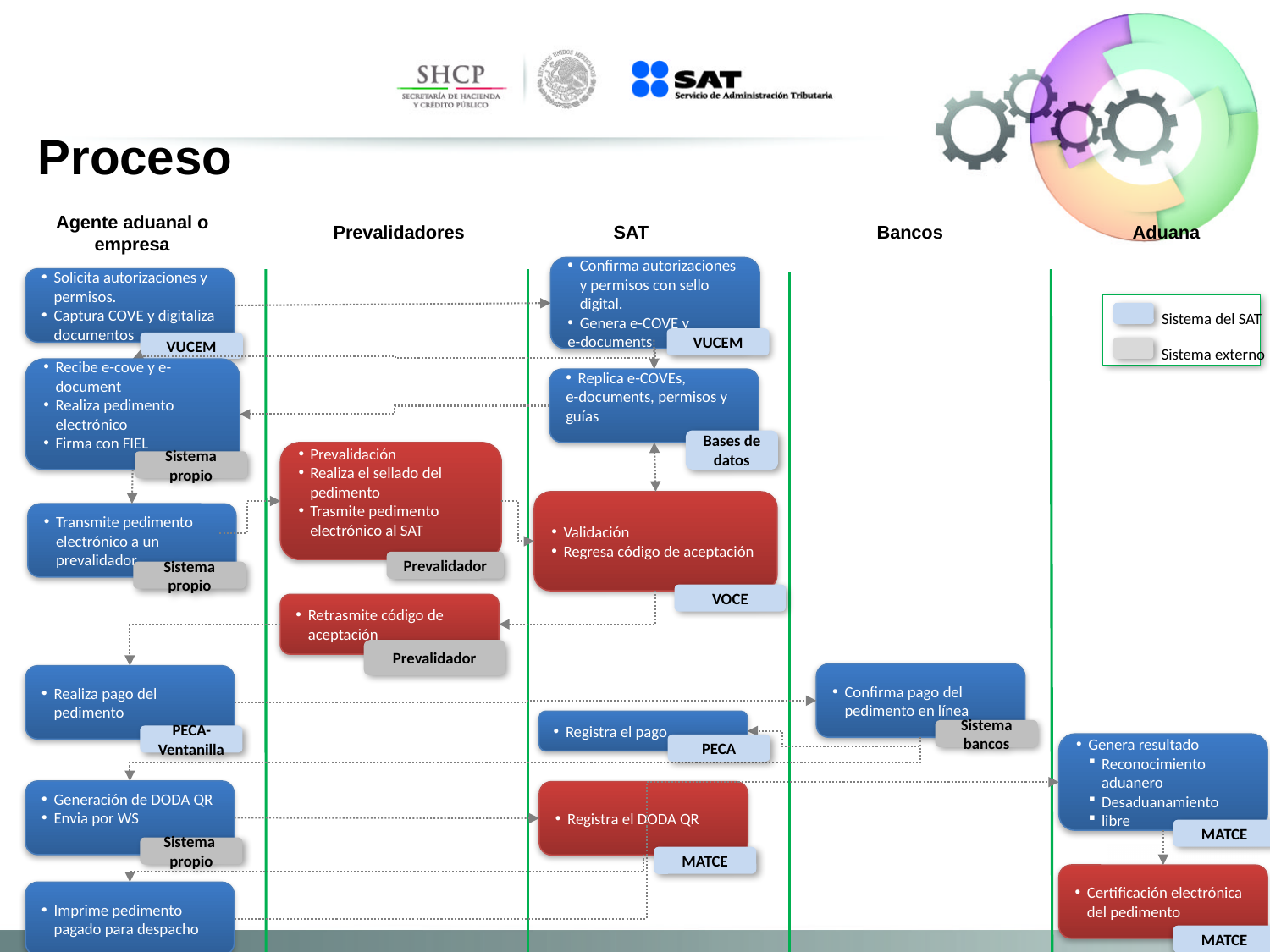

Proceso
Agente aduanal o empresa
Prevalidadores
SAT
Bancos
Aduana

Confirma autorizaciones y permisos con sello digital.
Genera e-COVE y
e-documents
VUCEM
Solicita autorizaciones y permisos.
Captura COVE y digitaliza documentos
VUCEM

Sistema del SAT

Sistema externo
Recibe e-cove y e-document
Realiza pedimento electrónico
Firma con FIEL

Sistema propio
Replica e-COVEs,
e-documents, permisos y guías

Bases de datos
Prevalidación
Realiza el sellado del pedimento
Trasmite pedimento electrónico al SAT

Prevalidador
Validación
Regresa código de aceptación
VOCE
Transmite pedimento electrónico a un prevalidador
Sistema propio
Retrasmite código de aceptación
Prevalidador
Confirma pago del  pedimento en línea
Sistema bancos
Realiza pago del pedimento
PECA-Ventanilla
Registra el pago
PECA
Genera resultado
Reconocimiento aduanero
Desaduanamiento
libre
MATCE
Generación de DODA QR
Envia por WS

Sistema  propio
Registra el DODA QR
MATCE
Certificación electrónica del pedimento
MATCE
Imprime pedimento pagado para despacho